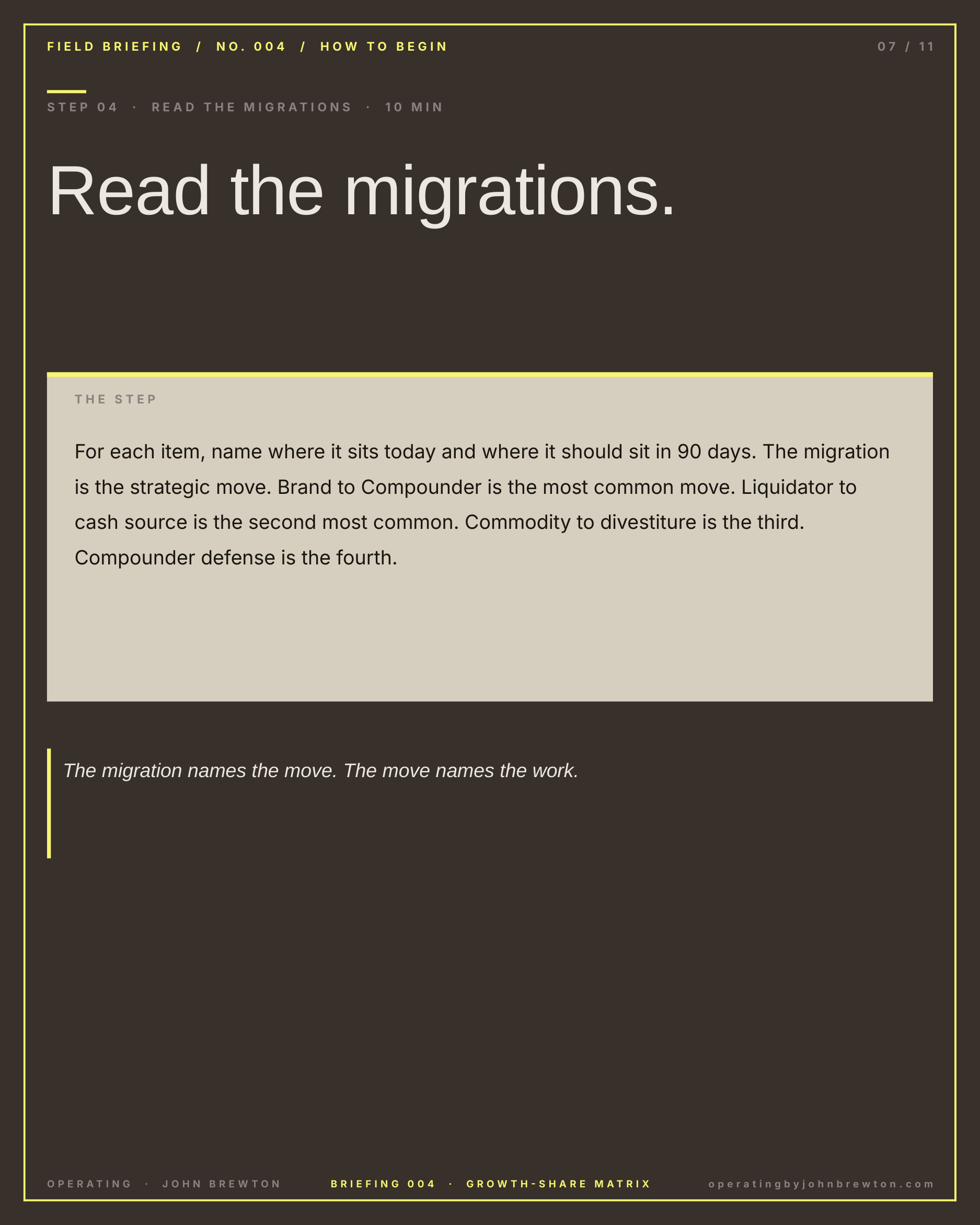

FIELD BRIEFING  /  NO. 004  /  HOW TO BEGIN
07 / 11

STEP 04  ·  READ THE MIGRATIONS  ·  10 MIN
Read the migrations.

THE STEP
For each item, name where it sits today and where it should sit in 90 days. The migration is the strategic move. Brand to Compounder is the most common move. Liquidator to cash source is the second most common. Commodity to divestiture is the third. Compounder defense is the fourth.

The migration names the move. The move names the work.
BRIEFING 004  ·  GROWTH-SHARE MATRIX
operatingbyjohnbrewton.com
OPERATING  ·  JOHN BREWTON